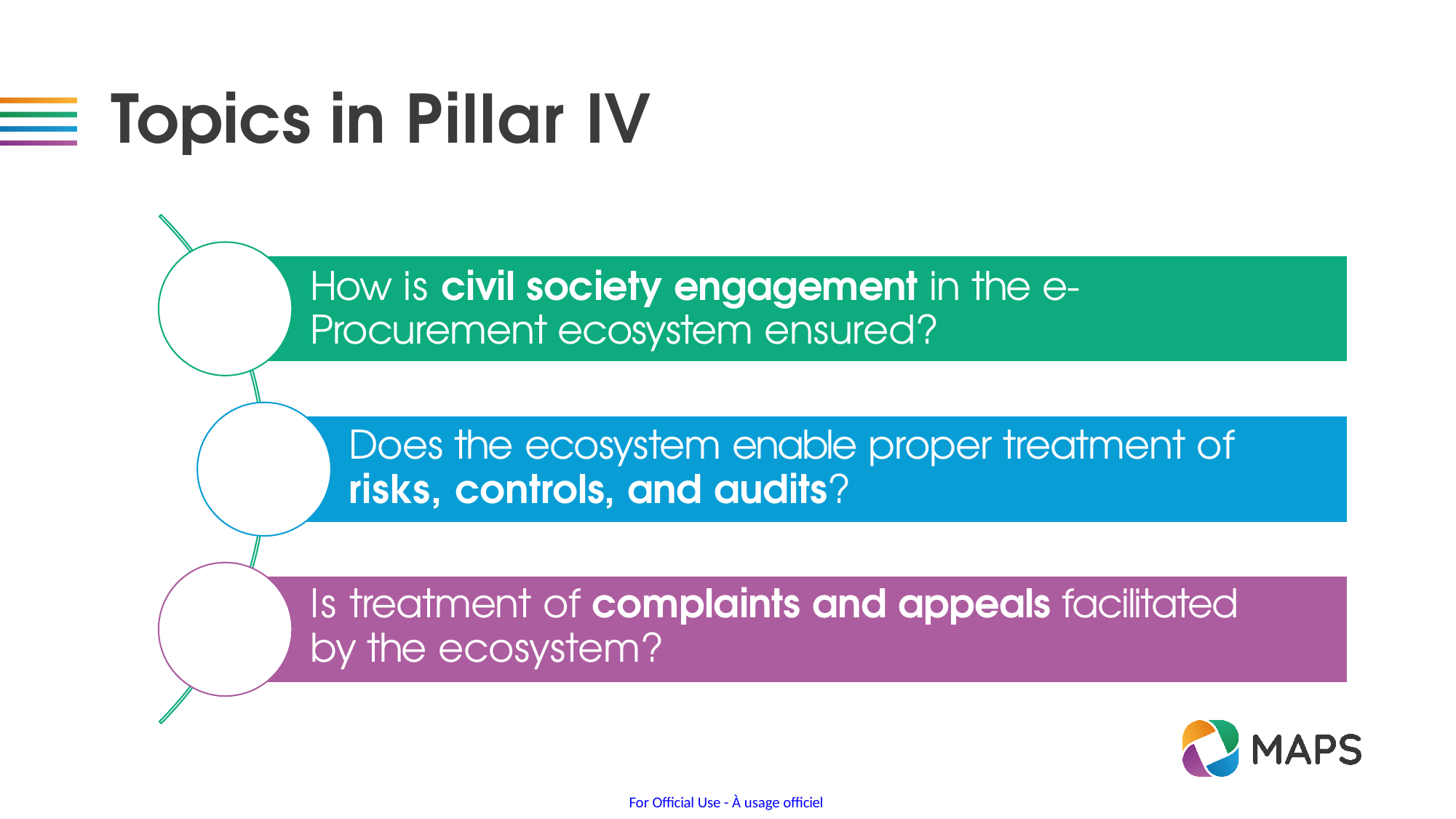

# Topics in Pillar IV

How is civil society engagement in the e-Procurement ecosystem ensured?

Does the ecosystem enable proper treatment of risks, controls, and audits?

Is treatment of complaints and appeals facilitated by the ecosystem?

For Official Use - À usage officiel